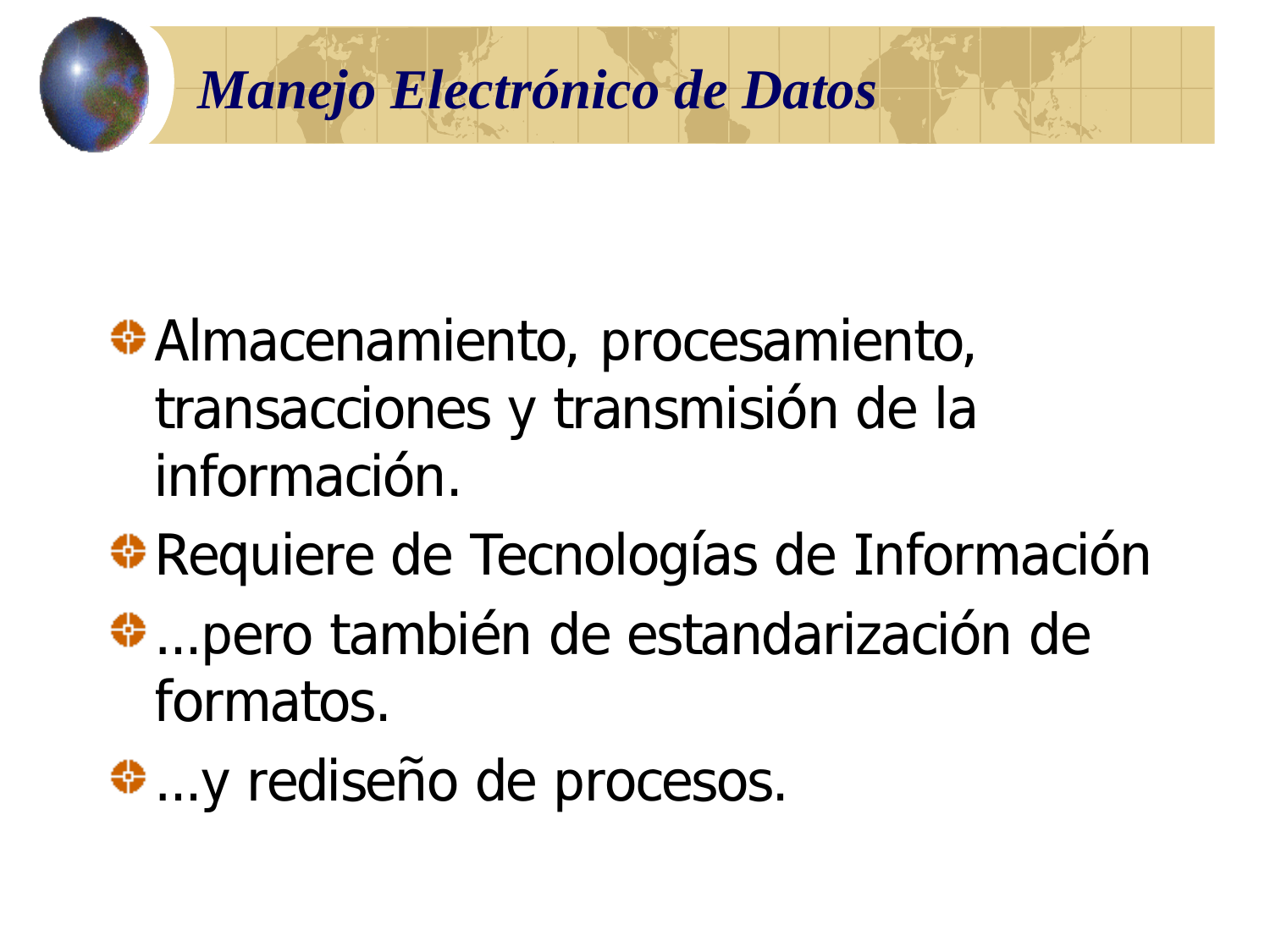

# Manejo Electrónico de Datos
Almacenamiento, procesamiento, transacciones y transmisión de la información.
Requiere de Tecnologías de Información
…pero también de estandarización de formatos.
…y rediseño de procesos.